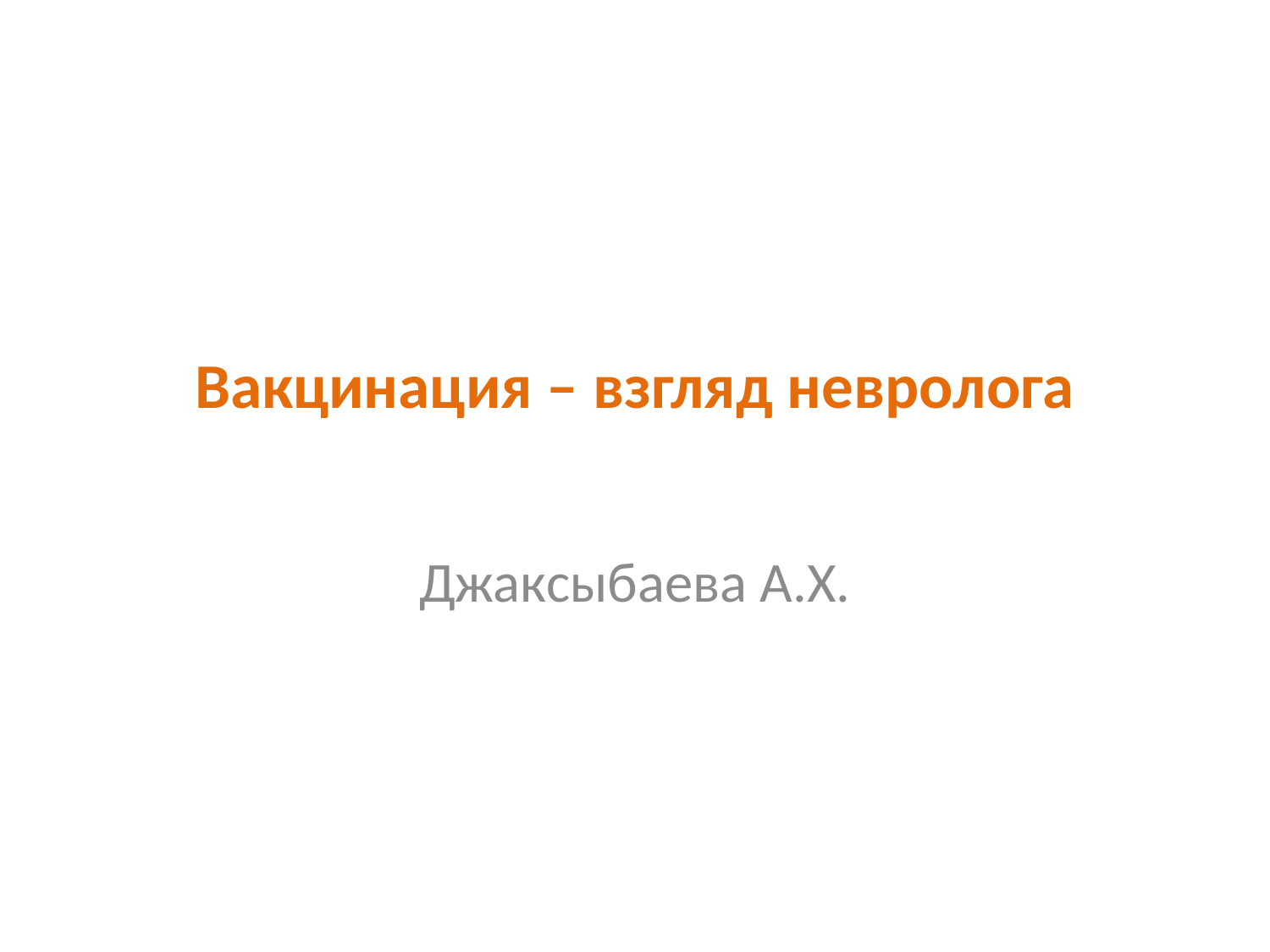

# Вакцинация – взгляд невролога
Джаксыбаева А.Х.